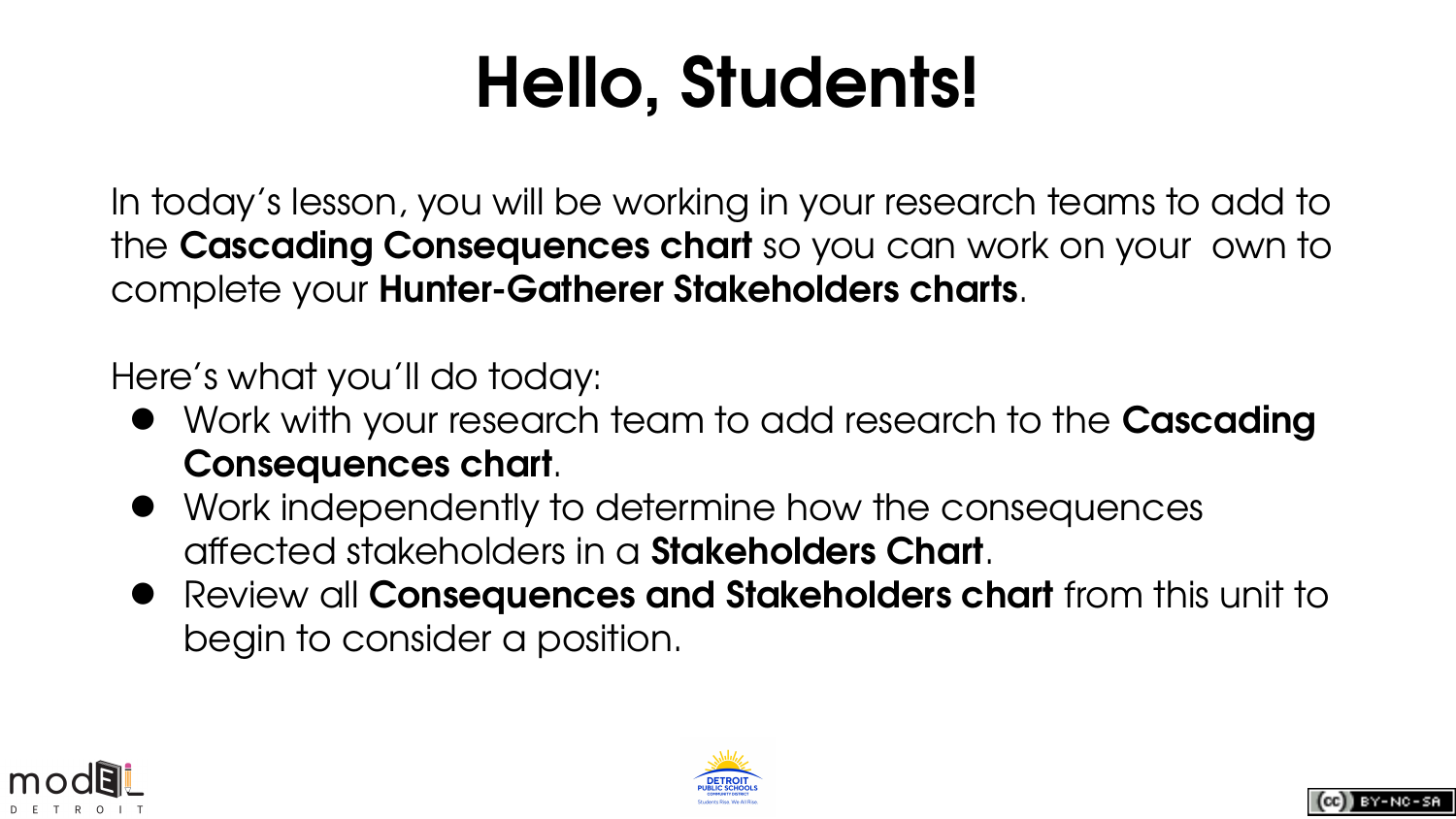

# Hello, Students!
In today’s lesson, you will be working in your research teams to add to the Cascading Consequences chart so you can work on your  own to complete your Hunter-Gatherer Stakeholders charts.

Here’s what you’ll do today:
Work with your research team to add research to the Cascading Consequences chart.
Work independently to determine how the consequences affected stakeholders in a Stakeholders Chart.
Review all Consequences and Stakeholders chart from this unit to begin to consider a position.